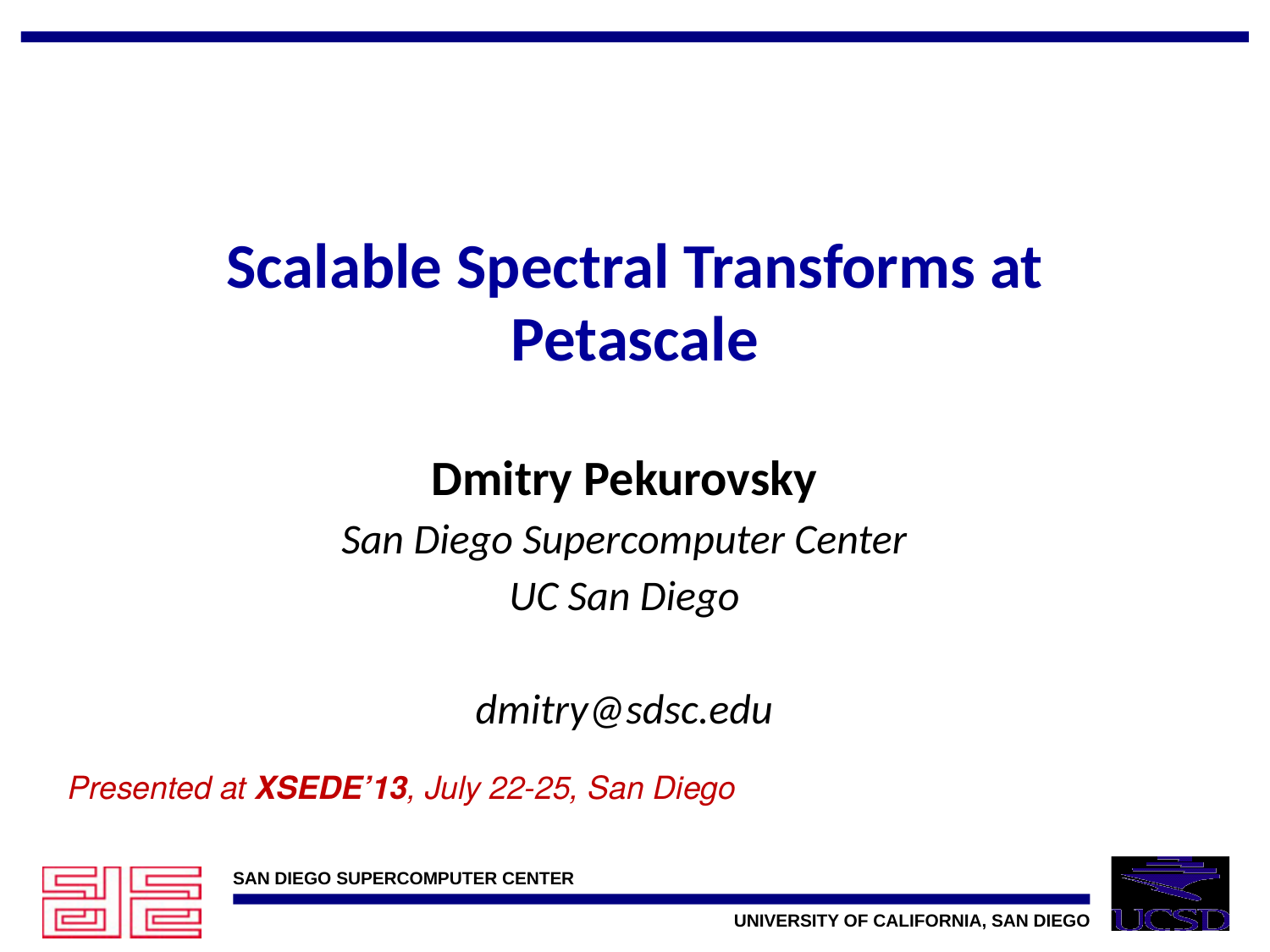

# Scalable Spectral Transforms at Petascale
Dmitry Pekurovsky
San Diego Supercomputer Center
UC San Diego

dmitry@sdsc.edu
Presented at XSEDE’13, July 22-25, San Diego